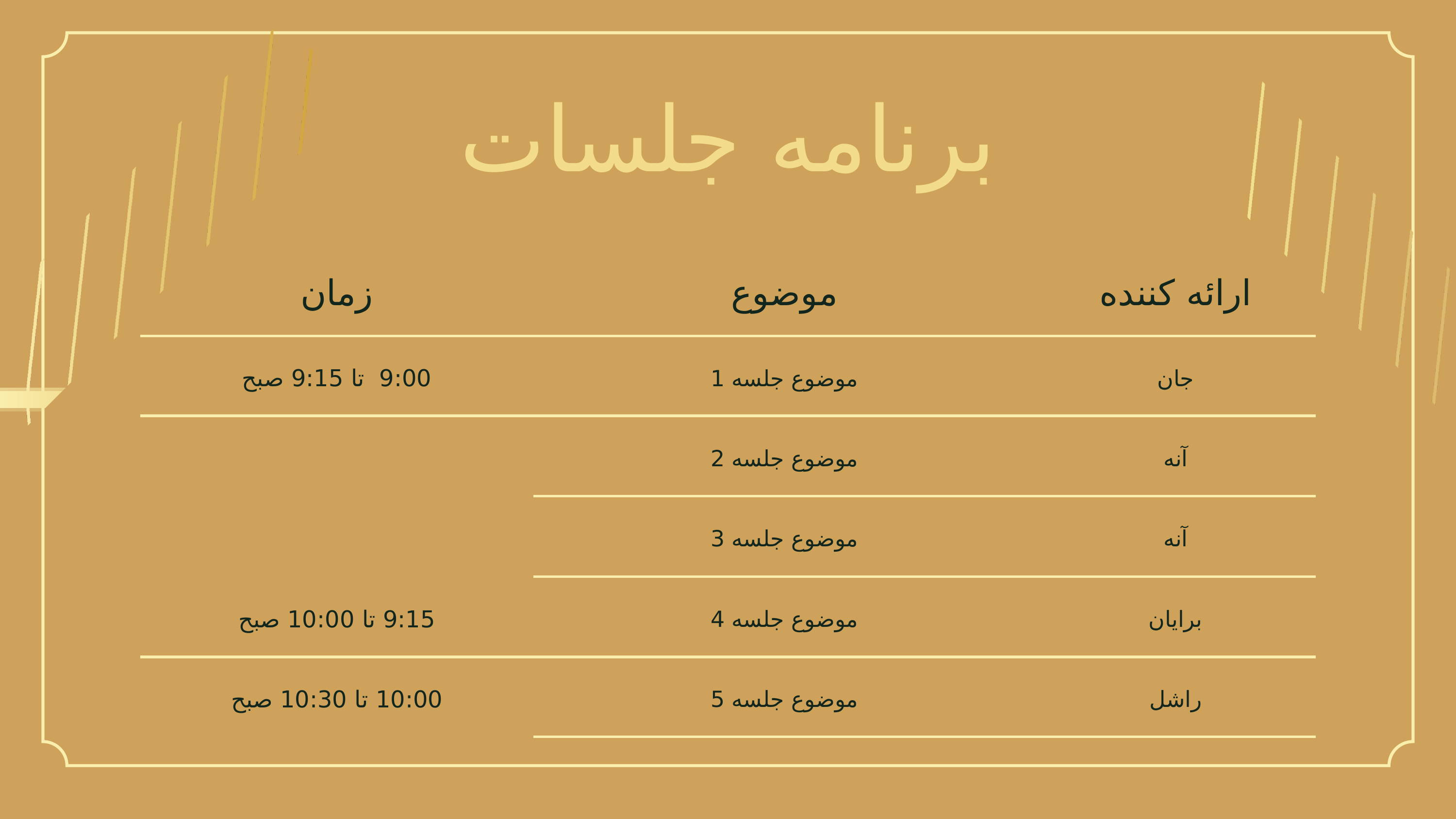

برنامه جلسات
| زمان | موضوع | ارائه کننده |
| --- | --- | --- |
| 9:00 تا 9:15 صبح | موضوع جلسه 1 | جان |
|  | موضوع جلسه 2 | آنه |
|  | موضوع جلسه 3 | آنه |
| 9:15 تا 10:00 صبح | موضوع جلسه 4 | برایان |
| 10:00 تا 10:30 صبح | موضوع جلسه 5 | راشل |